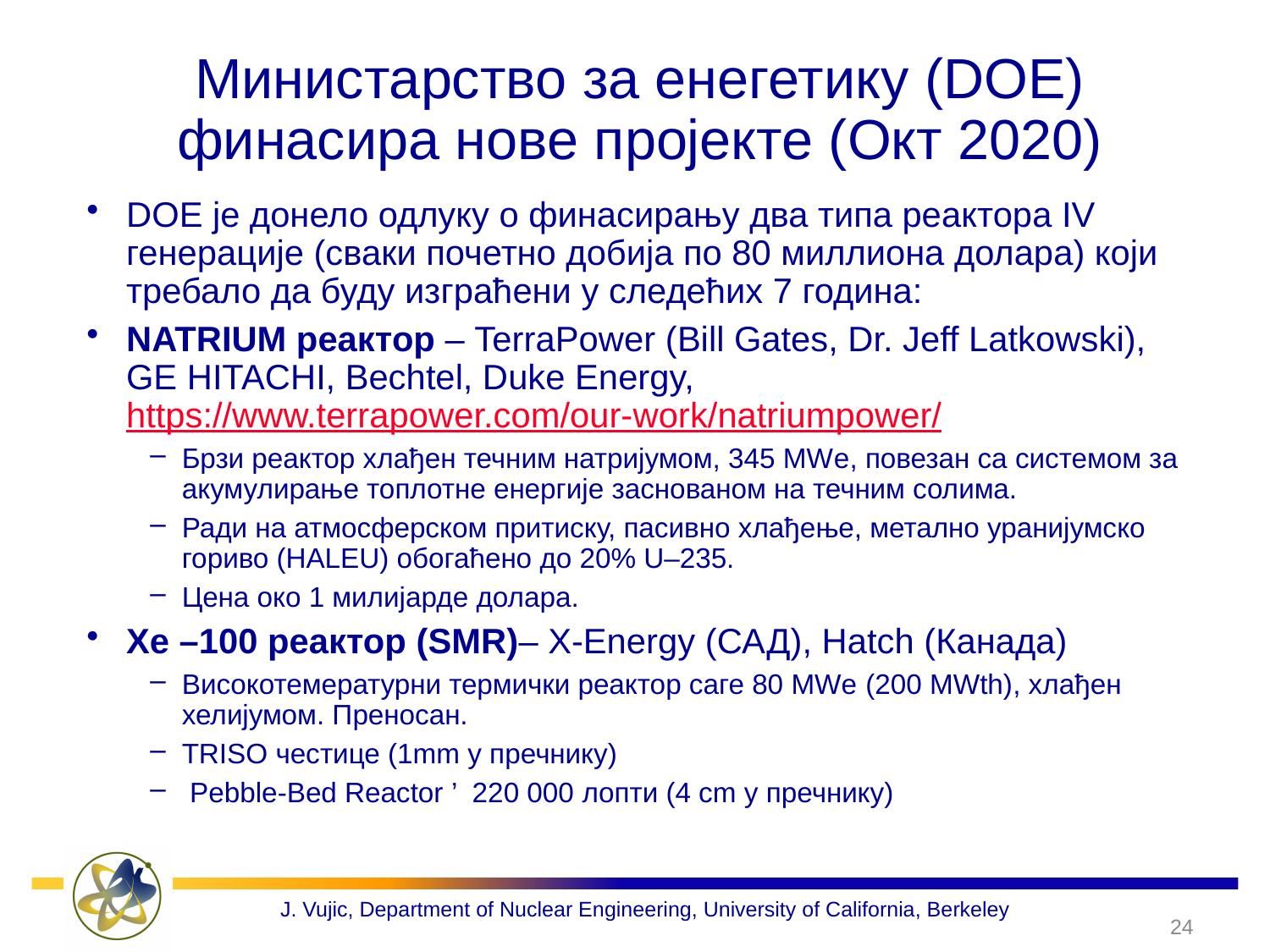

# Министарство за енегетику (DOE) финасира нове пројекте (Окт 2020)
DOE је донело одлуку о финасирању два типа реактора IV генерације (сваки почетно добија по 80 миллиона долара) који требало да буду изграћени у следећих 7 година:
NATRIUM реактор – TerraPower (Bill Gates, Dr. Jeff Latkowski), GE HITACHI, Bechtel, Duke Energy, https://www.terrapower.com/our-work/natriumpower/
Брзи реактор хлађен течним натријумом, 345 MWe, повезан са системом за акумулирање топлотне енергије заснованом на течним солима.
Ради на атмосферском притиску, пасивно хлађење, метално уранијумско гориво (HALEU) обогаћено до 20% U–235.
Цена око 1 милијарде долара.
Xе –100 реактор (SMR)– X-Energy (САД), Hatch (Канада)
Високотемературни термички реактор саге 80 MWе (200 MWth), хлађен хелијумом. Преносан.
TRISO честице (1mm у пречнику)
 Pebble-Bed Reactor ’  220 000 лопти (4 cm у пречнику)

24